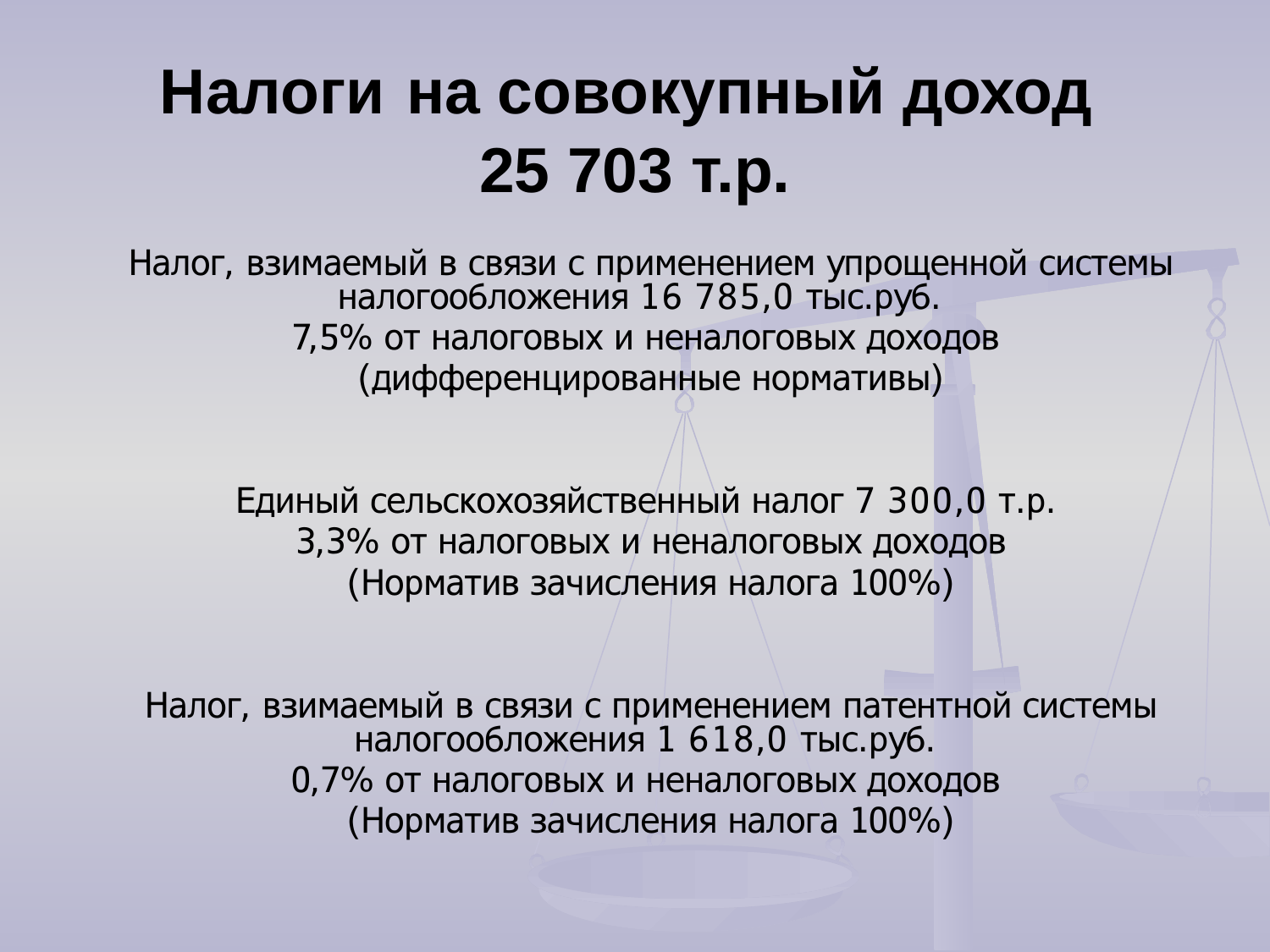

# Налоги на совокупный доход 25 703 т.р.

Налог, взимаемый в связи с применением упрощенной системы налогообложения 16 785,0 тыс.руб.
7,5% от налоговых и неналоговых доходов
(дифференцированные нормативы)

Единый сельскохозяйственный налог 7 300,0 т.р.
3,3% от налоговых и неналоговых доходов
(Норматив зачисления налога 100%)

Налог, взимаемый в связи с применением патентной системы налогообложения 1 618,0 тыс.руб.
0,7% от налоговых и неналоговых доходов
(Норматив зачисления налога 100%)